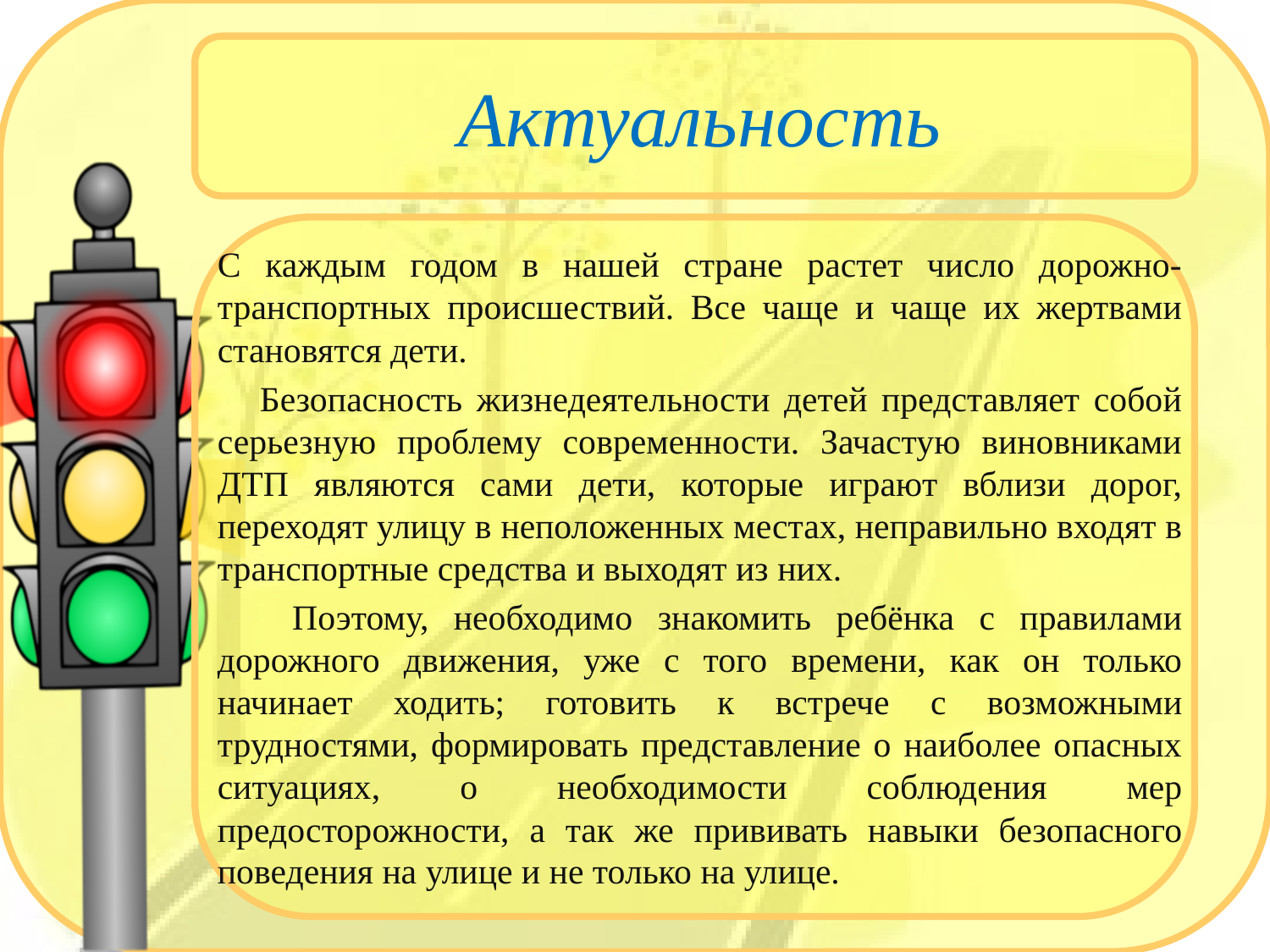

Актуальность
С каждым годом в нашей стране растет число дорожно-транспортных происшествий. Все чаще и чаще их жертвами становятся дети.
   Безопасность жизнедеятельности детей представляет собой серьезную проблему современности. Зачастую виновниками ДТП являются сами дети, которые играют вблизи дорог, переходят улицу в неположенных местах, неправильно входят в транспортные средства и выходят из них.
   Поэтому, необходимо знакомить ребёнка с правилами дорожного движения, уже с того времени, как он только начинает ходить; готовить к встрече с возможными трудностями, формировать представление о наиболее опасных ситуациях, о необходимости соблюдения мер предосторожности, а так же прививать навыки безопасного поведения на улице и не только на улице.